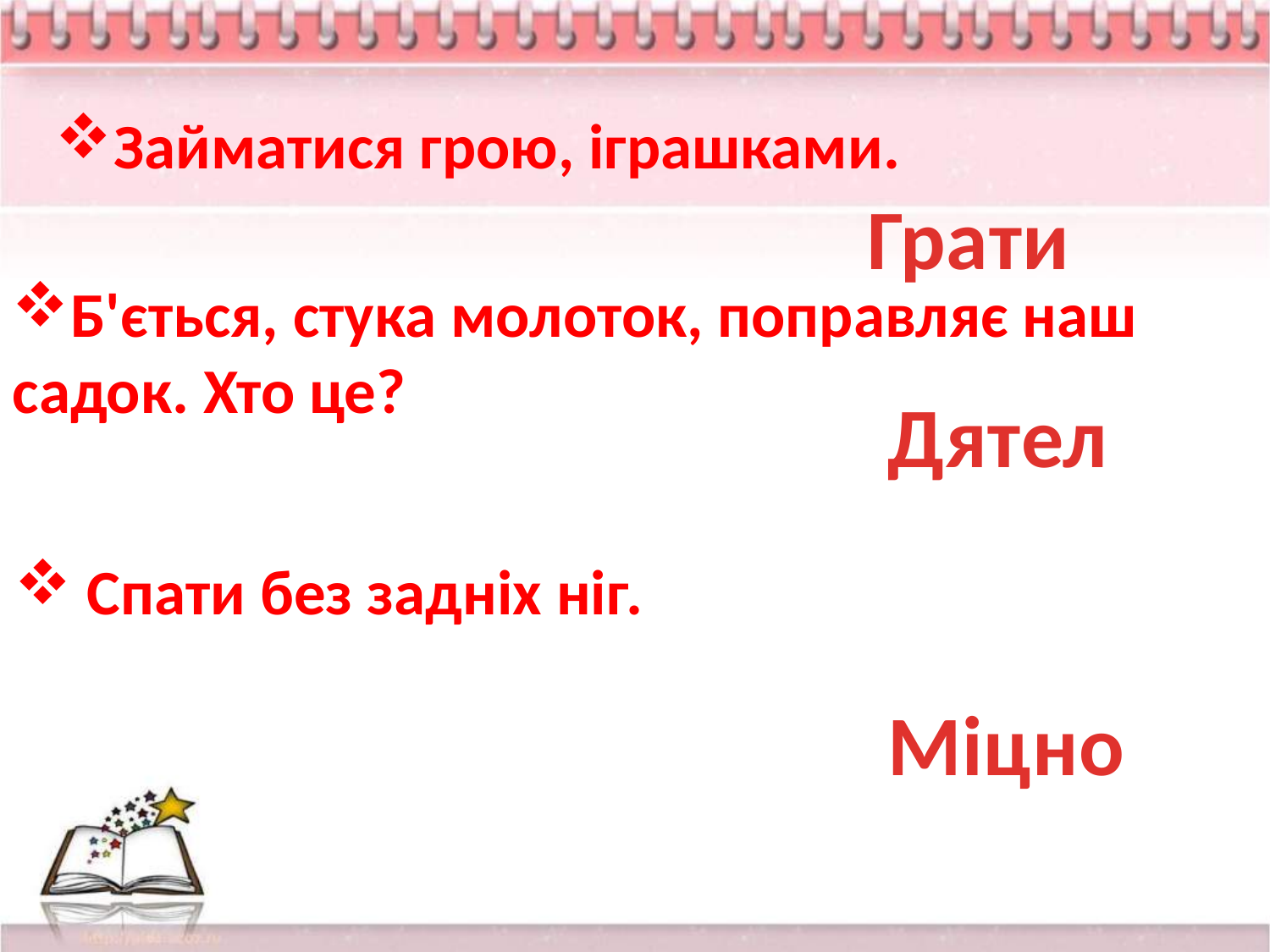

Займатися грою, іграшками.
Грати
Б'ється, стука молоток, поправляє наш садок. Хто це?
Дятел
 Спати без задніх ніг.
Міцно